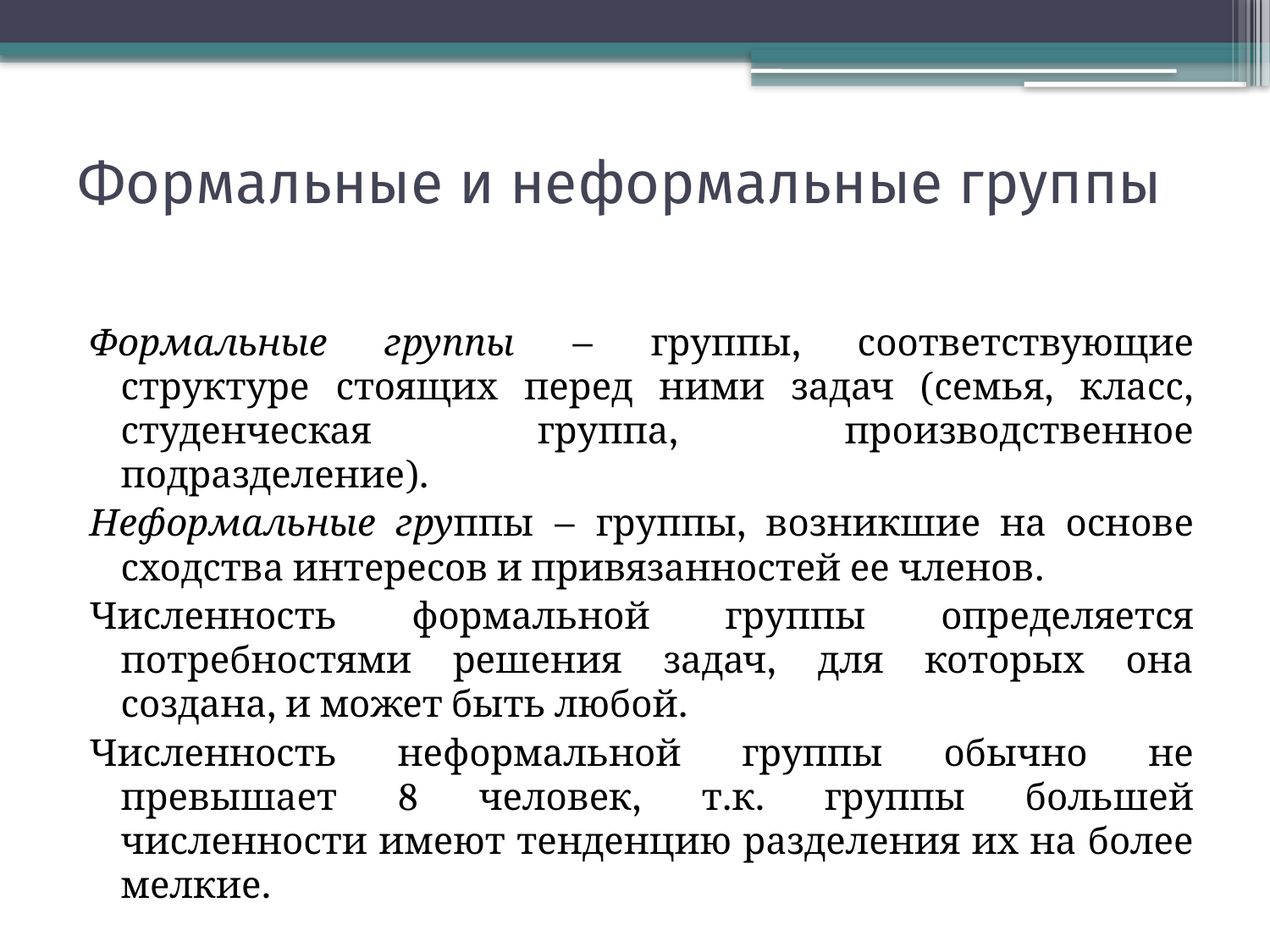

# Формальные и неформальные группы
Формальные группы – группы, соответствующие структуре стоящих перед ними задач (семья, класс, студенческая группа, производственное подразделение).
Неформальные группы – группы, возникшие на основе сходства интересов и привязанностей ее членов.
Численность формальной группы определяется потребностями решения задач, для которых она создана, и может быть любой.
Численность неформальной группы обычно не превышает 8 человек, т.к. группы большей численности имеют тенденцию разделения их на более мелкие.